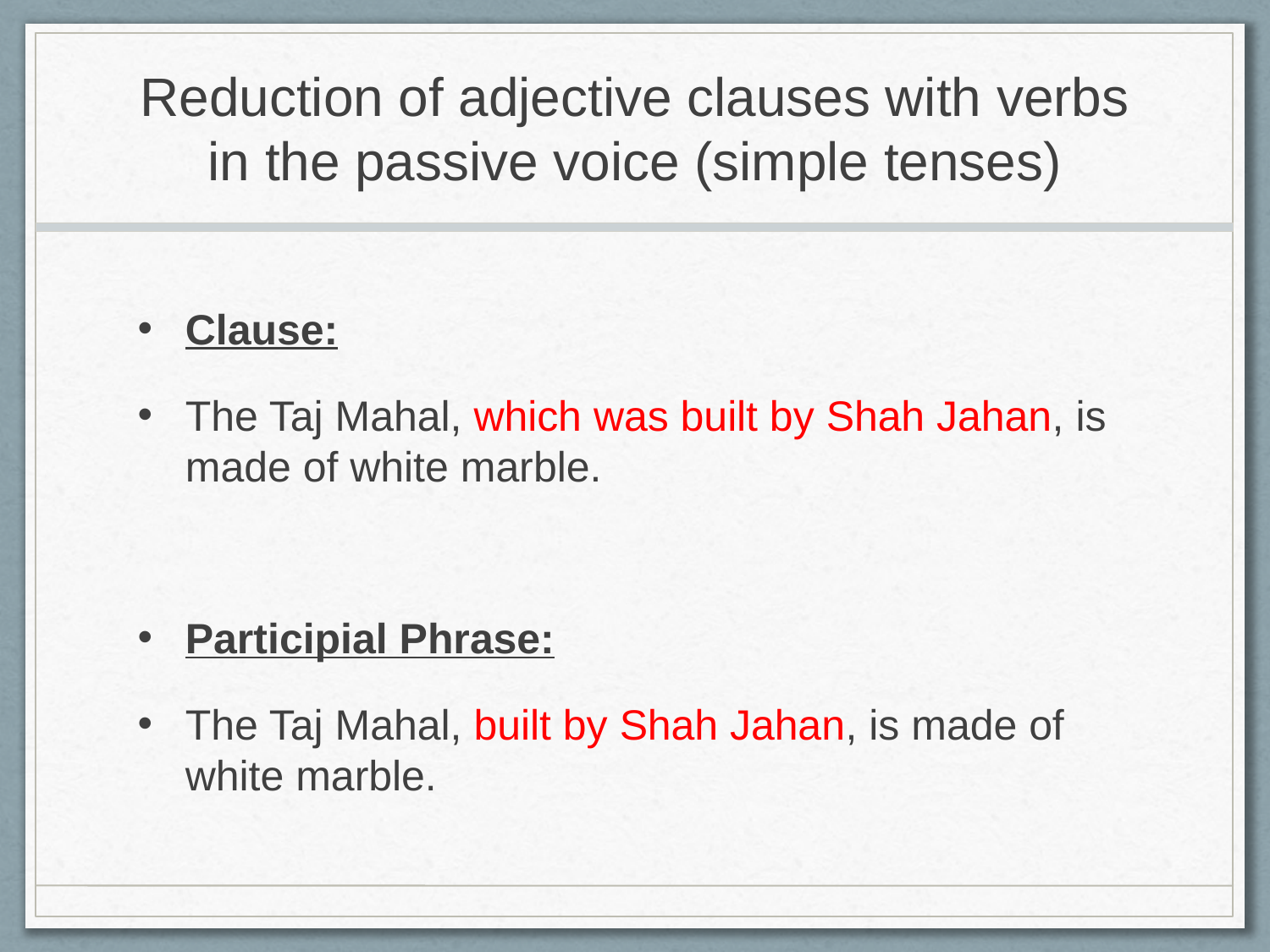

# Reduction of adjective clauses with verbs in the passive voice (simple tenses)
Clause:
The Taj Mahal, which was built by Shah Jahan, is made of white marble.

Participial Phrase:
The Taj Mahal, built by Shah Jahan, is made of white marble.